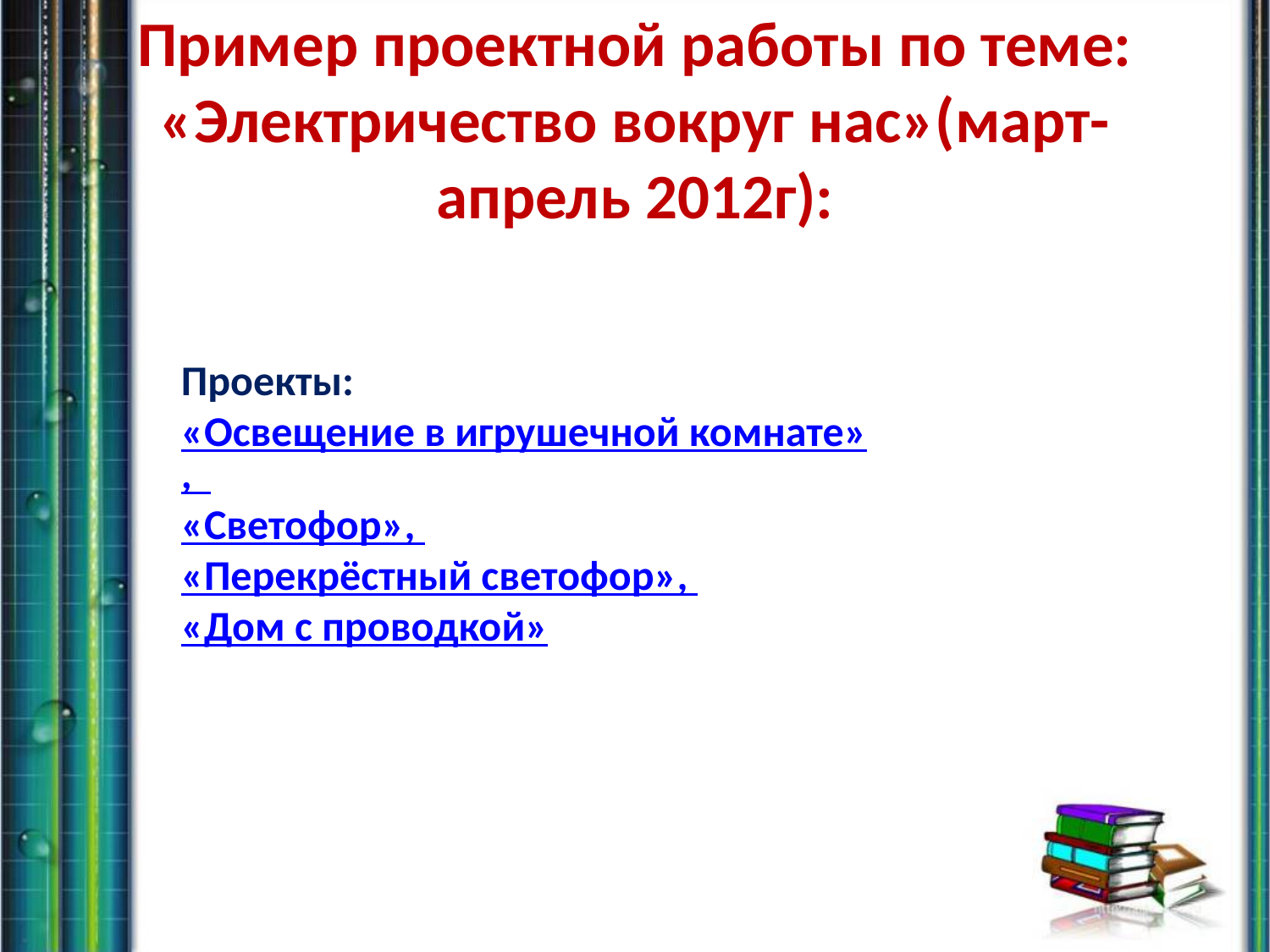

# Пример проектной работы по теме: «Электричество вокруг нас»(март-апрель 2012г):

Проекты:
«Освещение в игрушечной комнате»,  «Светофор», «Перекрёстный светофор», «Дом с проводкой»